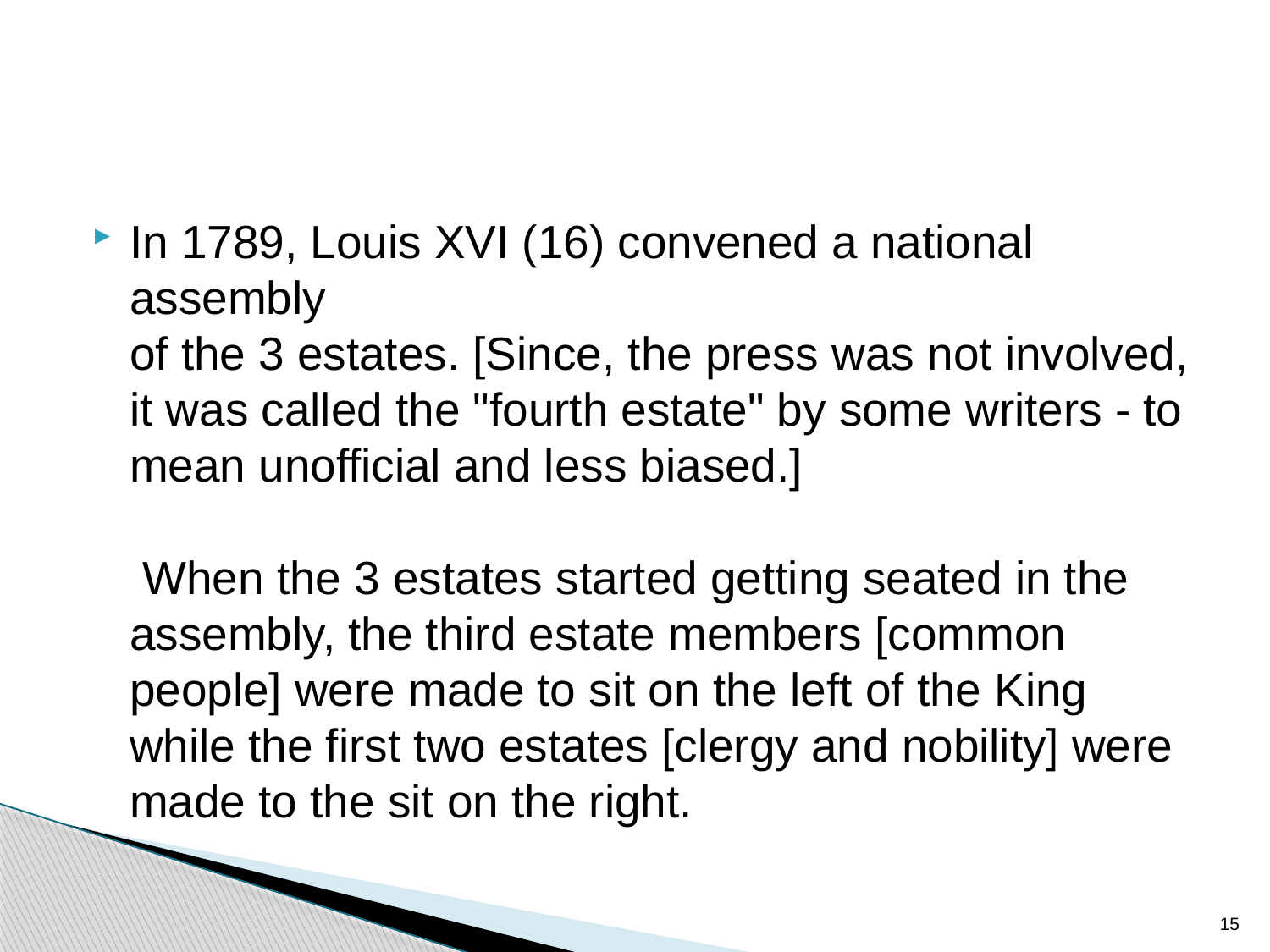

#
In 1789, Louis XVI (16) convened a national assembly 
of the 3 estates. [Since, the press was not involved, it was called the "fourth estate" by some writers - to mean unofficial and less biased.]
 When the 3 estates started getting seated in the assembly, the third estate members [common people] were made to sit on the left of the King while the first two estates [clergy and nobility] were made to the sit on the right.
15